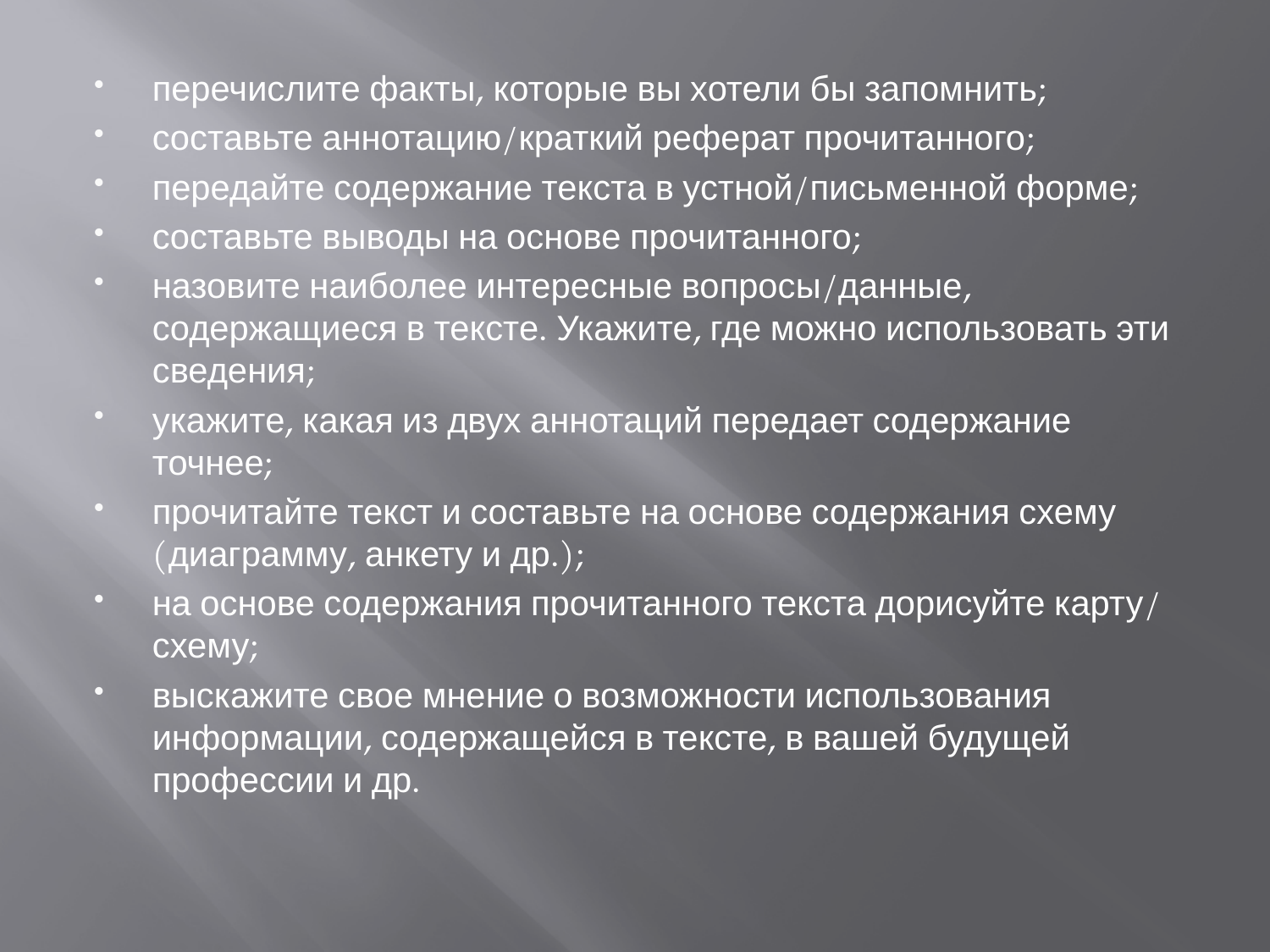

#
перечислите факты, которые вы хотели бы запомнить;
составьте аннотацию/краткий реферат прочитанного;
передайте содержание текста в устной/письменной форме;
составьте выводы на основе прочитанного;
назовите наиболее интересные вопросы/данные, содержащиеся в тексте. Укажите, где можно использовать эти сведения;
укажите, какая из двух аннотаций передает содержание точнее;
прочитайте текст и составьте на основе содержания схему (диаграмму, анкету и др.);
на основе содержания прочитанного текста дорисуйте карту/ схему;
выскажите свое мнение о возможности использования информации, содержащейся в тексте, в вашей будущей профессии и др.